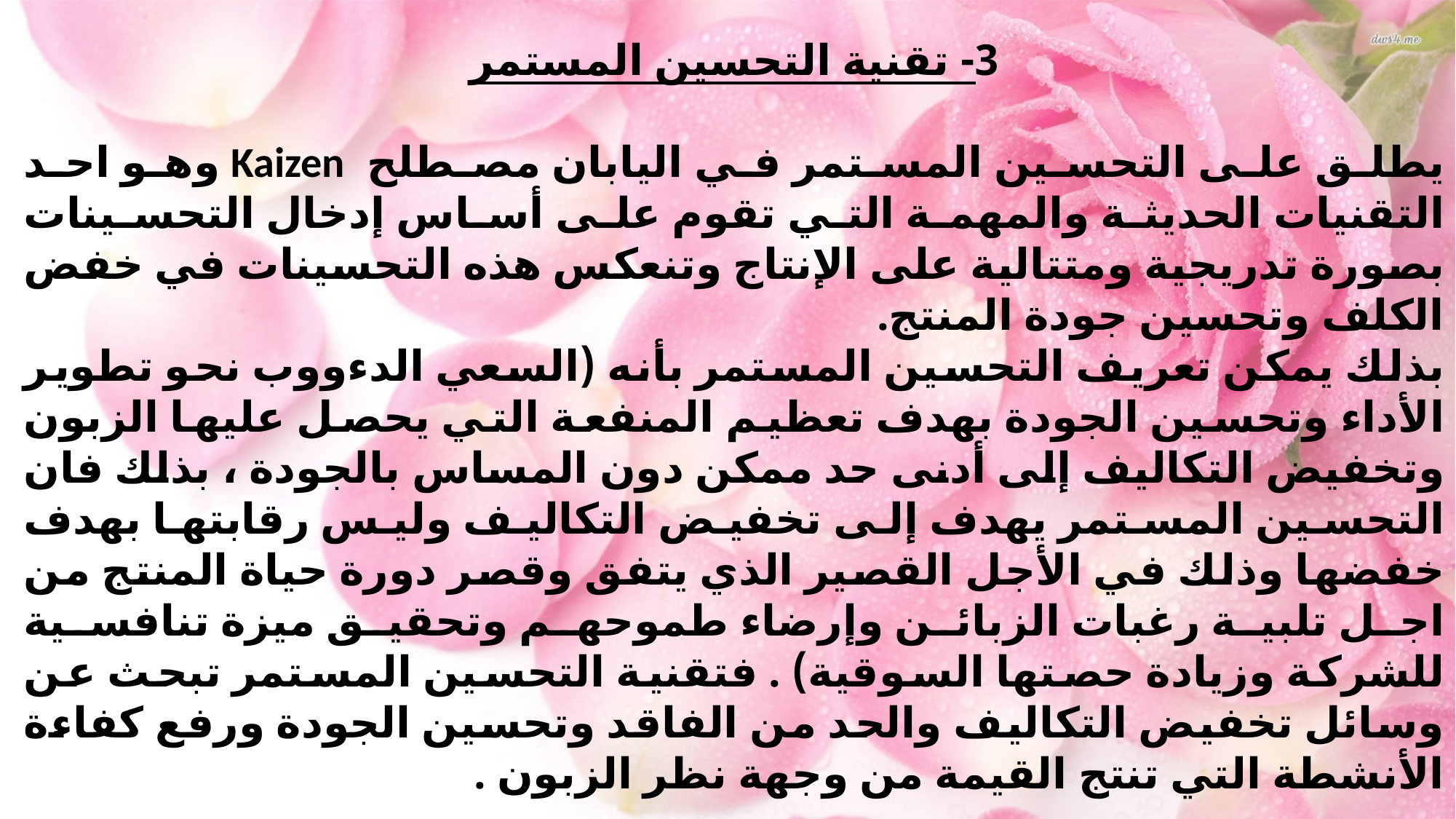

3- تقنية التحسين المستمر

يطلق على التحسين المستمر في اليابان مصطلح  Kaizen وهو احد التقنيات الحديثة والمهمة التي تقوم على أساس إدخال التحسينات بصورة تدريجية ومتتالية على الإنتاج وتنعكس هذه التحسينات في خفض الكلف وتحسين جودة المنتج.
بذلك يمكن تعريف التحسين المستمر بأنه (السعي الدءووب نحو تطوير الأداء وتحسين الجودة بهدف تعظيم المنفعة التي يحصل عليها الزبون وتخفيض التكاليف إلى أدنى حد ممكن دون المساس بالجودة ، بذلك فان التحسين المستمر يهدف إلى تخفيض التكاليف وليس رقابتها بهدف خفضها وذلك في الأجل القصير الذي يتفق وقصر دورة حياة المنتج من اجل تلبية رغبات الزبائن وإرضاء طموحهم وتحقيق ميزة تنافسية للشركة وزيادة حصتها السوقية) . فتقنية التحسين المستمر تبحث عن وسائل تخفيض التكاليف والحد من الفاقد وتحسين الجودة ورفع كفاءة الأنشطة التي تنتج القيمة من وجهة نظر الزبون .